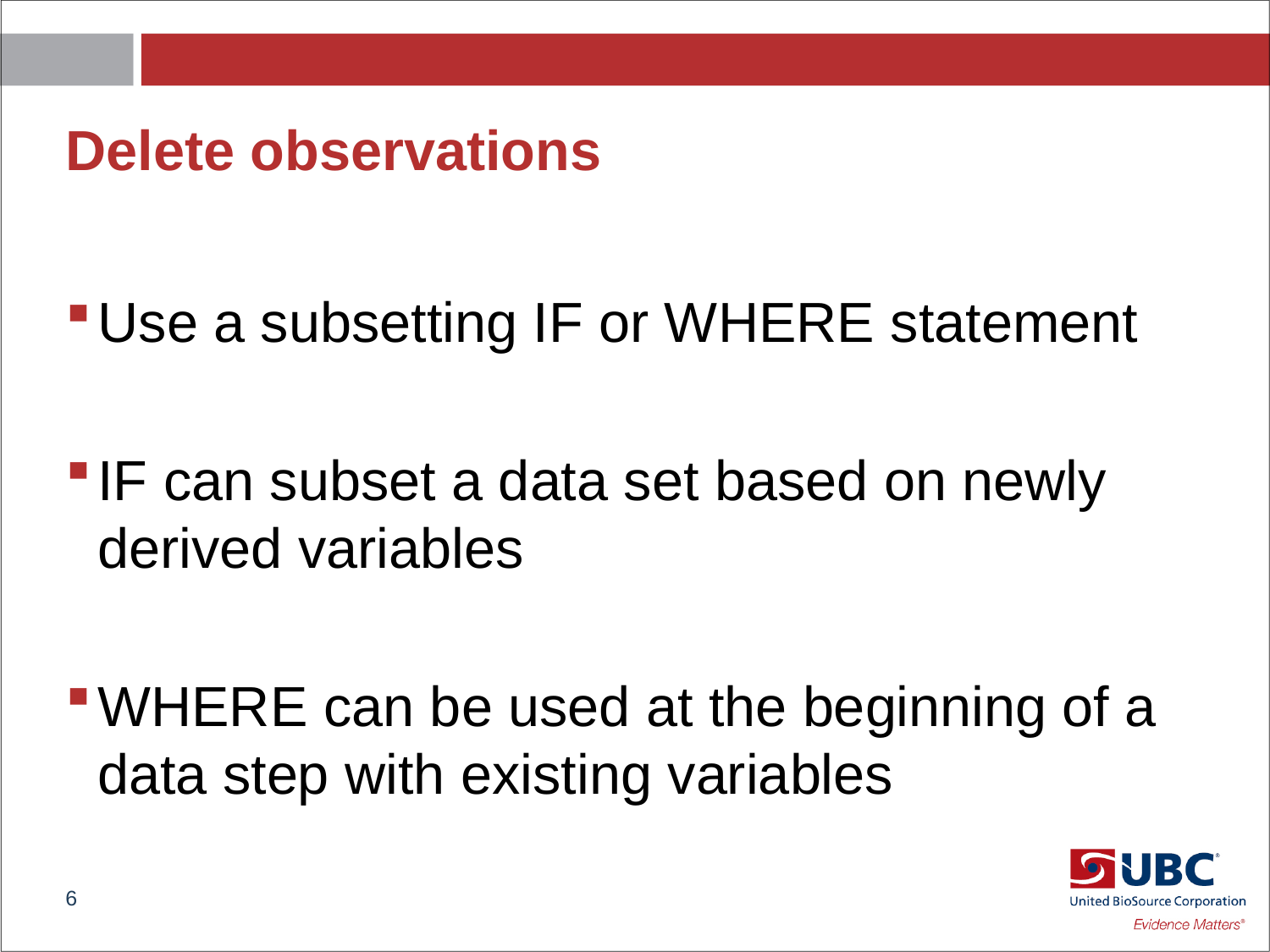

# Delete observations

Use a subsetting IF or WHERE statement

IF can subset a data set based on newly derived variables

WHERE can be used at the beginning of a data step with existing variables

6